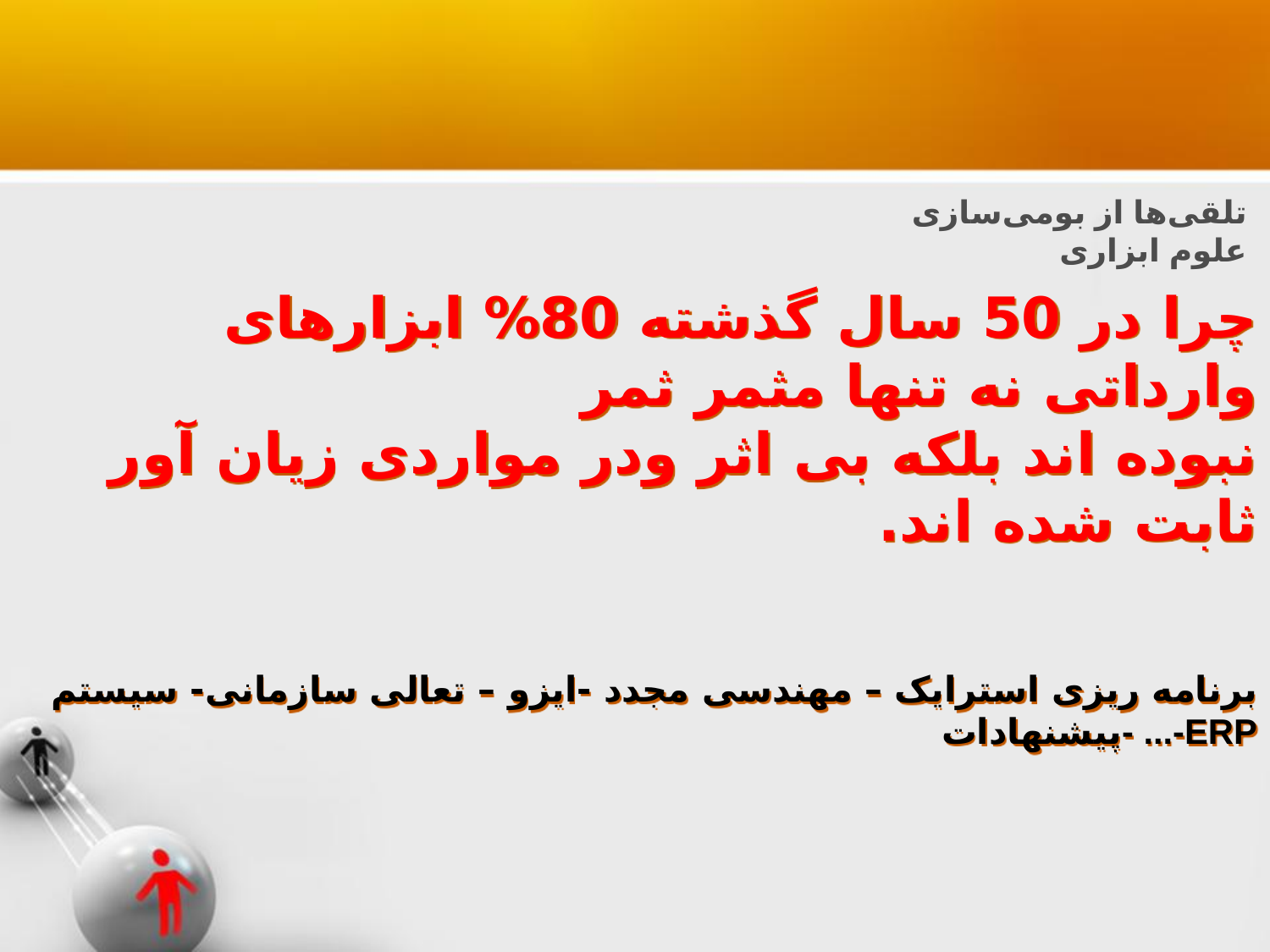

تلقی‌ها از بومی‌سازی
علوم ابزاری
# چرا در 50 سال گذشته 80% ابزارهای وارداتی نه تنها مثمر ثمر نبوده اند بلکه بی اثر ودر مواردی زیان آور ثابت شده اند. برنامه ریزی استرایک – مهندسی مجدد -ایزو – تعالی سازمانی- سیستم پیشنهادات- ...-ERP